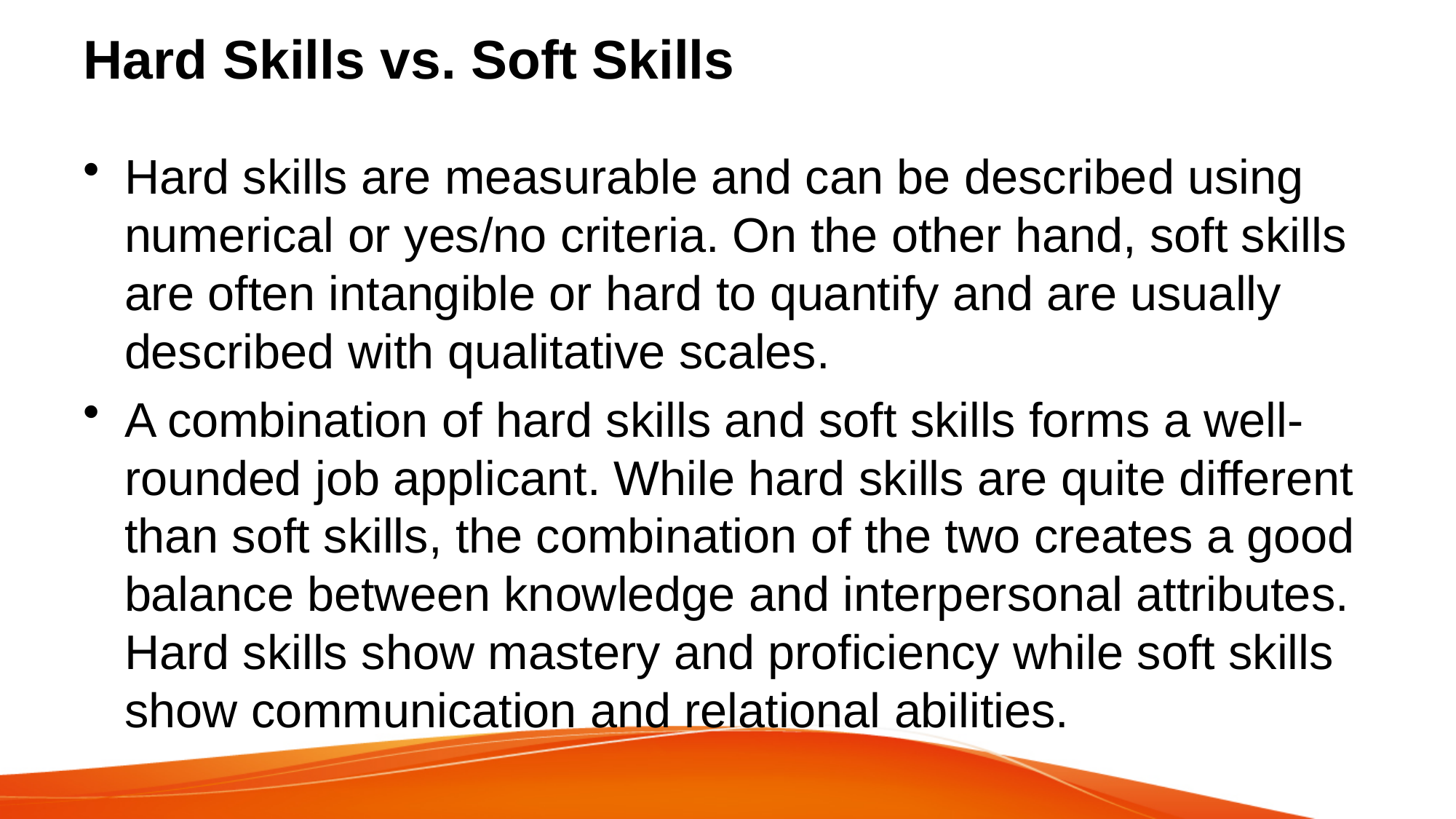

# Hard Skills vs. Soft Skills
Hard skills are measurable and can be described using numerical or yes/no criteria. On the other hand, soft skills are often intangible or hard to quantify and are usually described with qualitative scales.
A combination of hard skills and soft skills forms a well-rounded job applicant. While hard skills are quite different than soft skills, the combination of the two creates a good balance between knowledge and interpersonal attributes. Hard skills show mastery and proficiency while soft skills show communication and relational abilities.